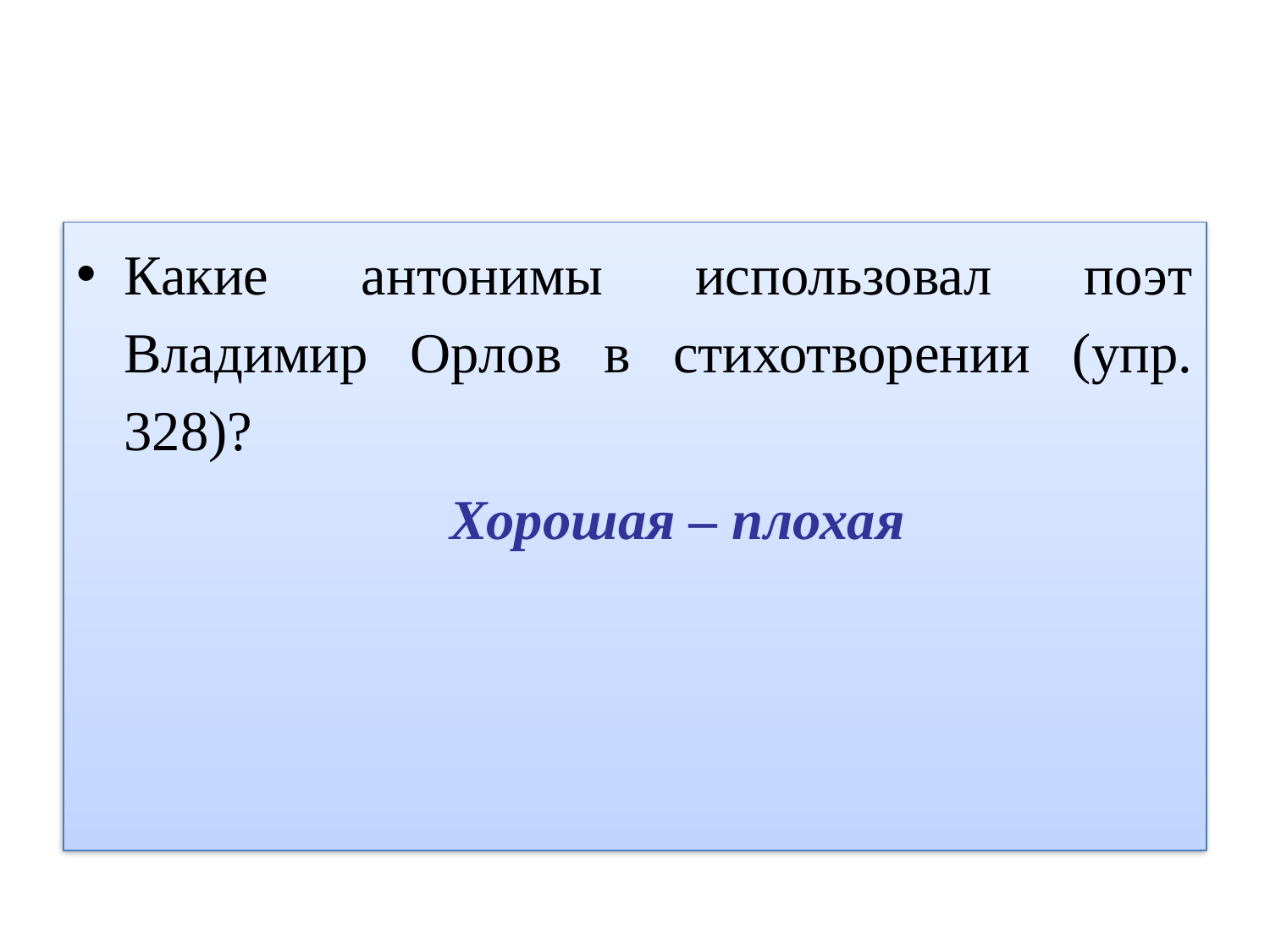

#
Какие антонимы использовал поэт Владимир Орлов в стихотворении (упр. 328)?
      Хорошая – плохая